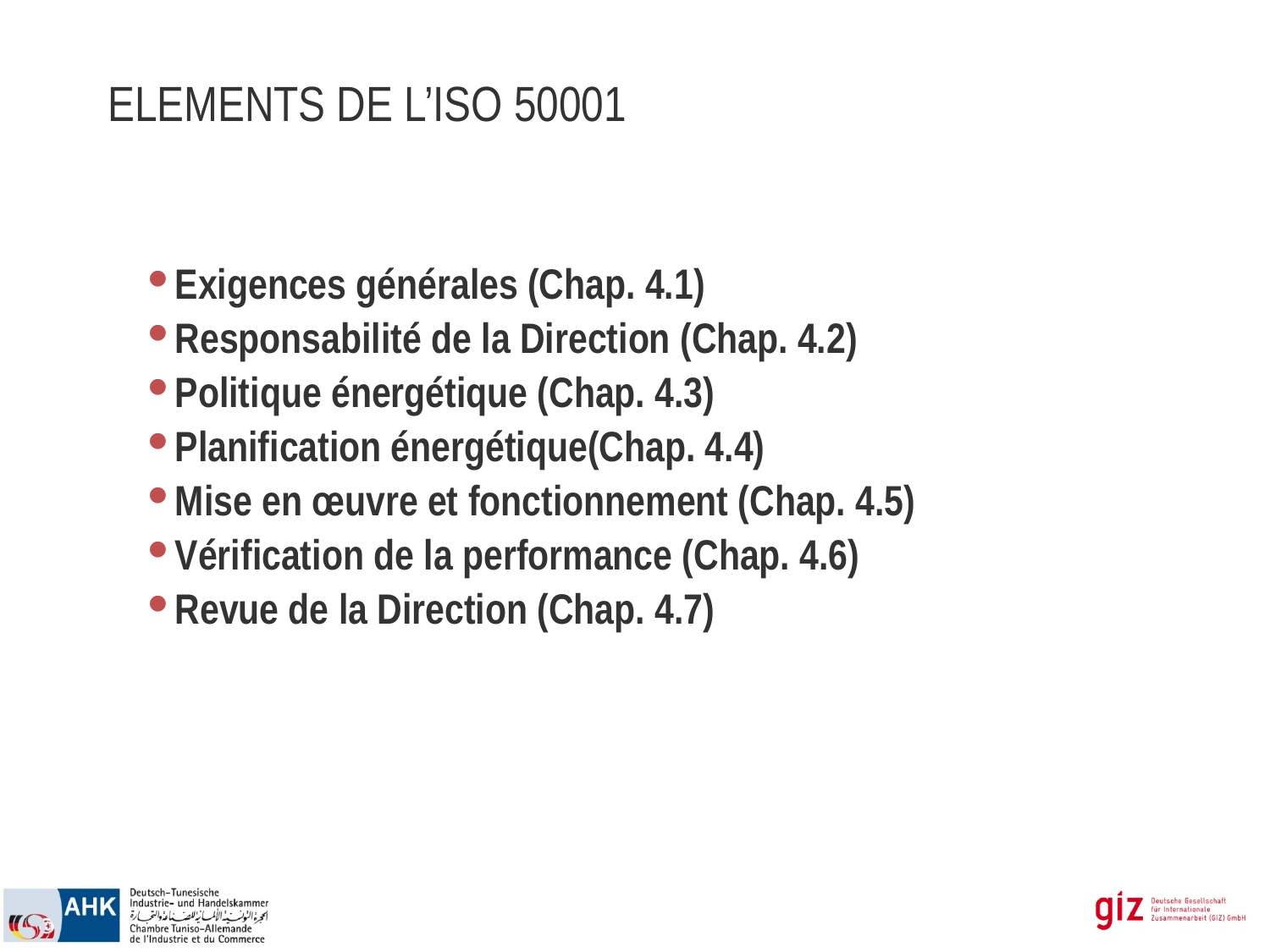

ELEMENTS DE L’ISO 50001
Exigences générales (Chap. 4.1)
Responsabilité de la Direction (Chap. 4.2)
Politique énergétique (Chap. 4.3)
Planification énergétique(Chap. 4.4)
Mise en œuvre et fonctionnement (Chap. 4.5)
Vérification de la performance (Chap. 4.6)
Revue de la Direction (Chap. 4.7)